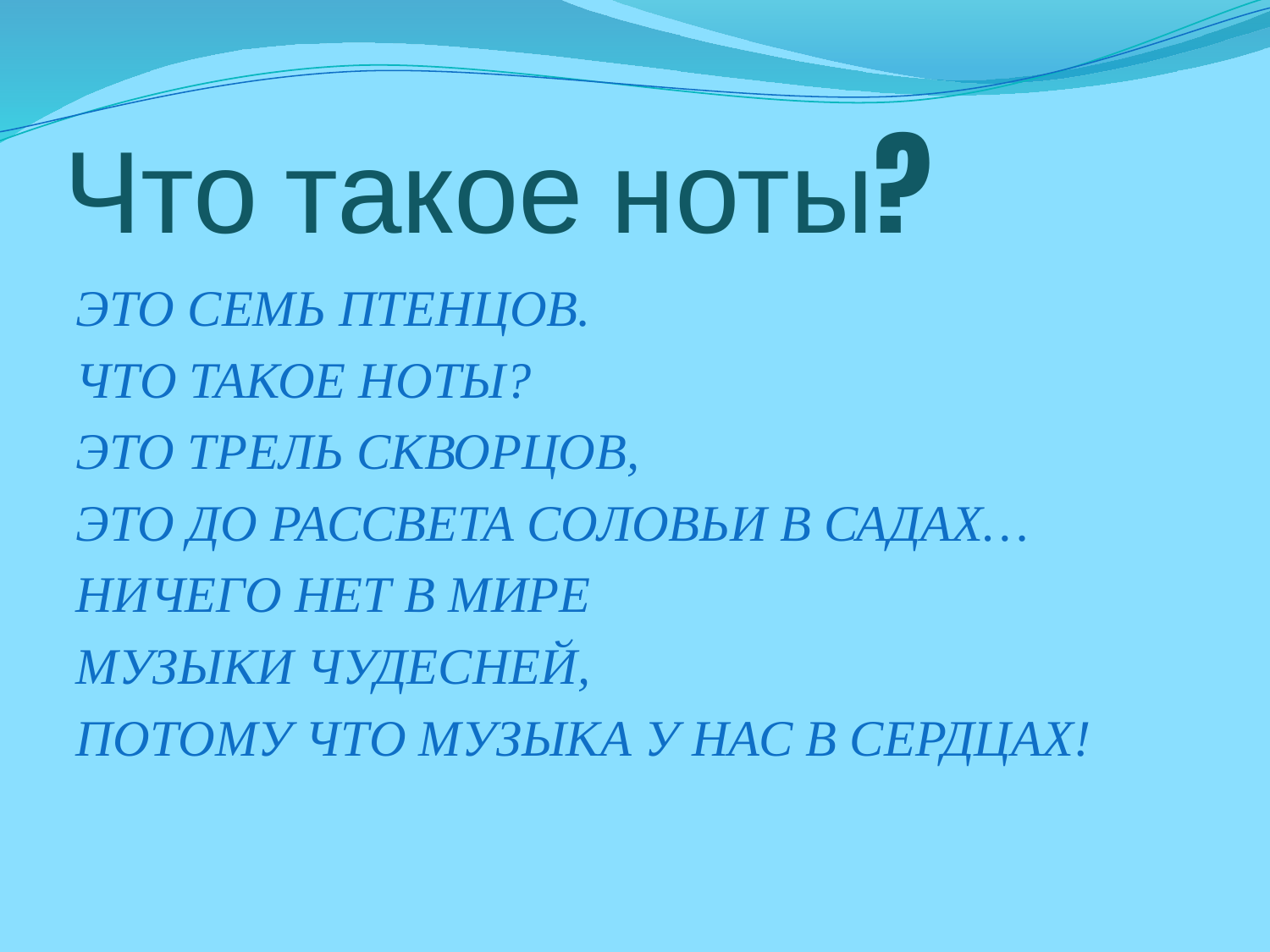

# Что такое ноты?
Это семь птенцов.
Что такое ноты?
Это трель скворцов,
Это до рассвета соловьи в садах…
Ничего нет в мире
Музыки чудесней,
Потому что музыка у нас в сердцах!